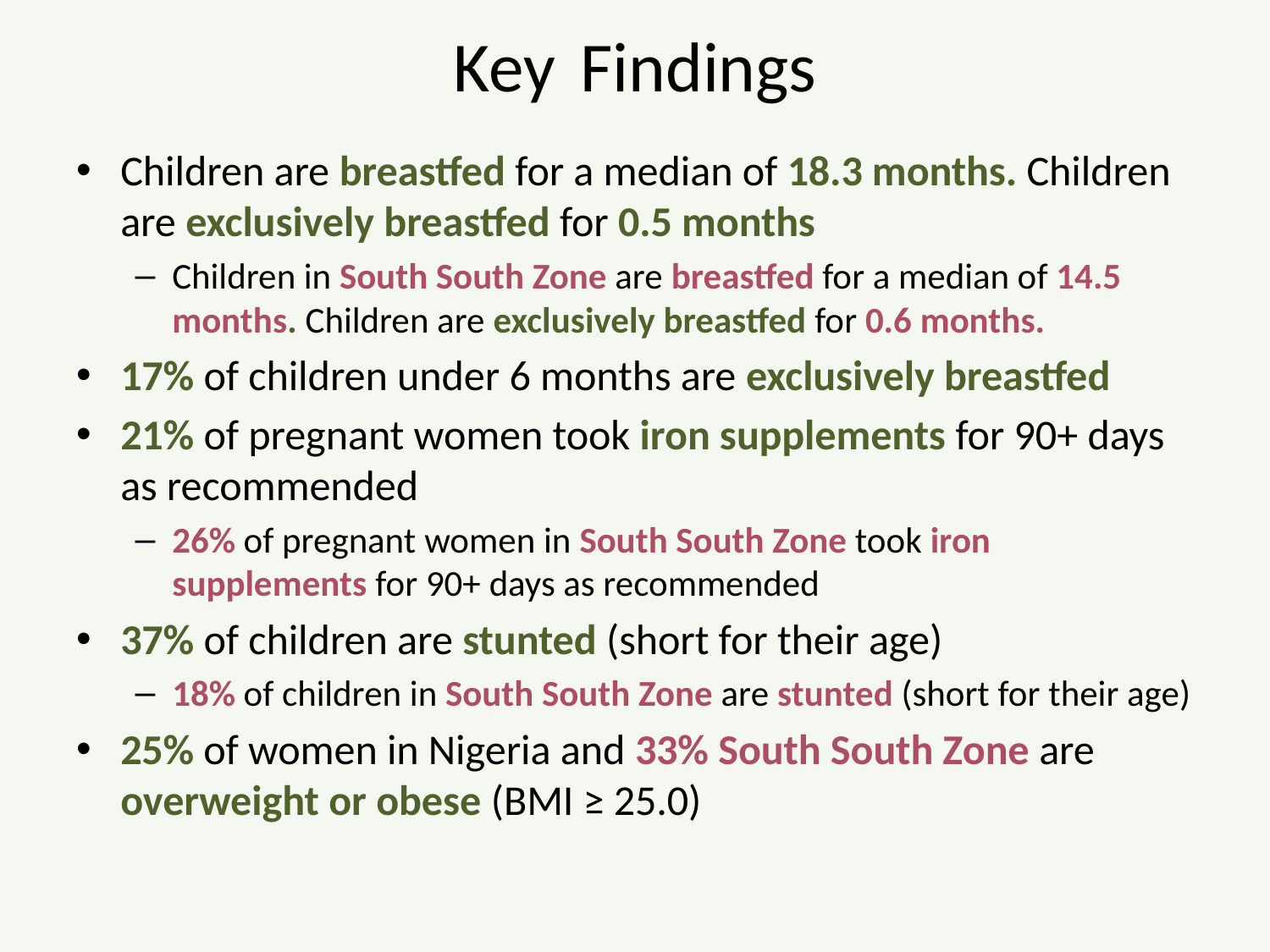

# Key 	Findings
Children are breastfed for a median of 18.3 months. Children are exclusively breastfed for 0.5 months
Children in South South Zone are breastfed for a median of 14.5 months. Children are exclusively breastfed for 0.6 months.
17% of children under 6 months are exclusively breastfed
21% of pregnant women took iron supplements for 90+ days as recommended
26% of pregnant women in South South Zone took iron supplements for 90+ days as recommended
37% of children are stunted (short for their age)
18% of children in South South Zone are stunted (short for their age)
25% of women in Nigeria and 33% South South Zone are overweight or obese (BMI ≥ 25.0)